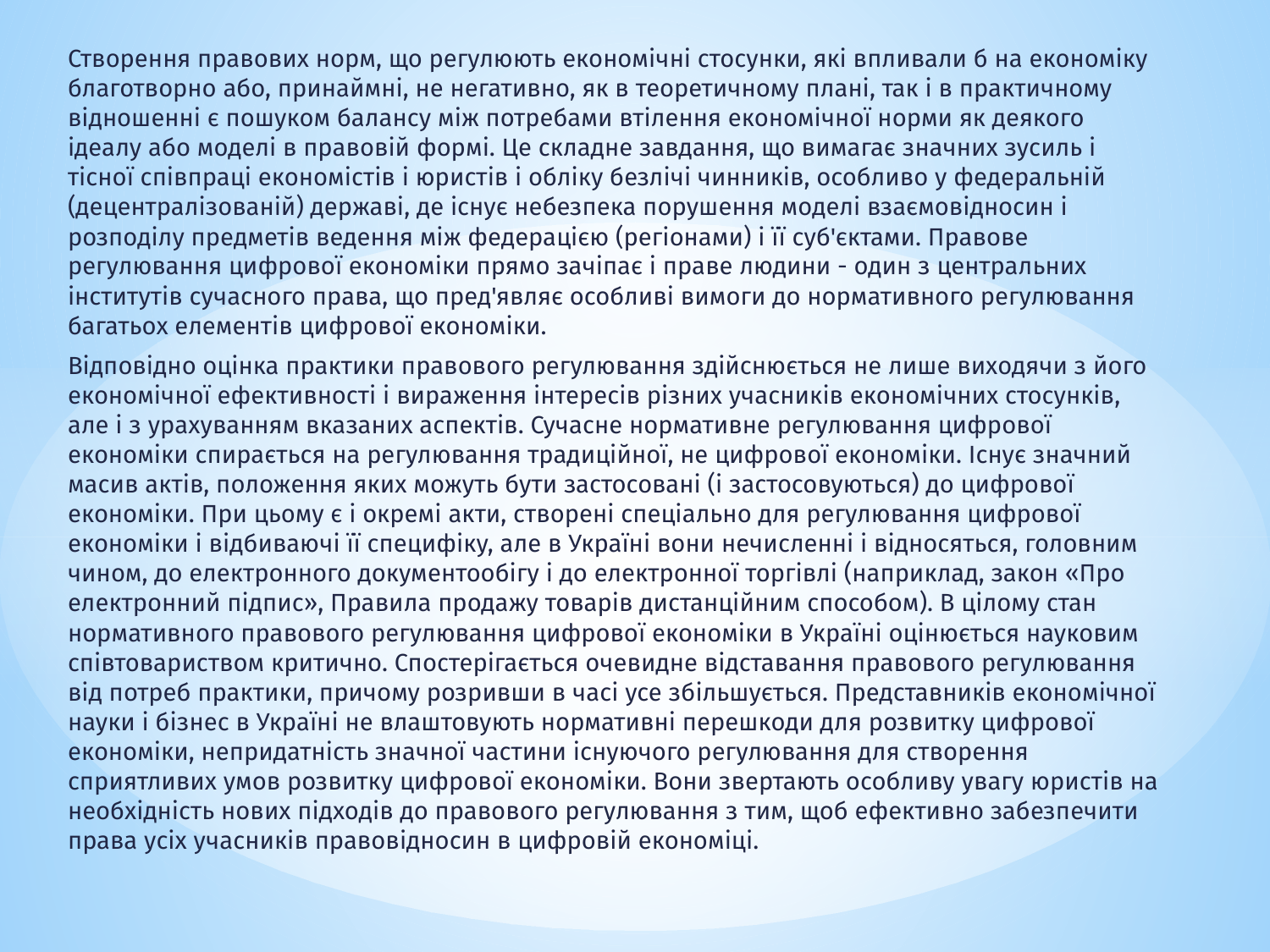

Створення правових норм, що регулюють економічні стосунки, які впливали б на економіку благотворно або, принаймні, не негативно, як в теоретичному плані, так і в практичному відношенні є пошуком балансу між потребами втілення економічної норми як деякого ідеалу або моделі в правовій формі. Це складне завдання, що вимагає значних зусиль і тісної співпраці економістів і юристів і обліку безлічі чинників, особливо у федеральній (децентралізованій) державі, де існує небезпека порушення моделі взаємовідносин і розподілу предметів ведення між федерацією (регіонами) і її суб'єктами. Правове регулювання цифрової економіки прямо зачіпає і праве людини - один з центральних інститутів сучасного права, що пред'являє особливі вимоги до нормативного регулювання багатьох елементів цифрової економіки.
Відповідно оцінка практики правового регулювання здійснюється не лише виходячи з його економічної ефективності і вираження інтересів різних учасників економічних стосунків, але і з урахуванням вказаних аспектів. Сучасне нормативне регулювання цифрової економіки спирається на регулювання традиційної, не цифрової економіки. Існує значний масив актів, положення яких можуть бути застосовані (і застосовуються) до цифрової економіки. При цьому є і окремі акти, створені спеціально для регулювання цифрової економіки і відбиваючі її специфіку, але в Україні вони нечисленні і відносяться, головним чином, до електронного документообігу і до електронної торгівлі (наприклад, закон «Про електронний підпис», Правила продажу товарів дистанційним способом). В цілому стан нормативного правового регулювання цифрової економіки в Україні оцінюється науковим співтовариством критично. Спостерігається очевидне відставання правового регулювання від потреб практики, причому розривши в часі усе збільшується. Представників економічної науки і бізнес в Україні не влаштовують нормативні перешкоди для розвитку цифрової економіки, непридатність значної частини існуючого регулювання для створення сприятливих умов розвитку цифрової економіки. Вони звертають особливу увагу юристів на необхідність нових підходів до правового регулювання з тим, щоб ефективно забезпечити права усіх учасників правовідносин в цифровій економіці.